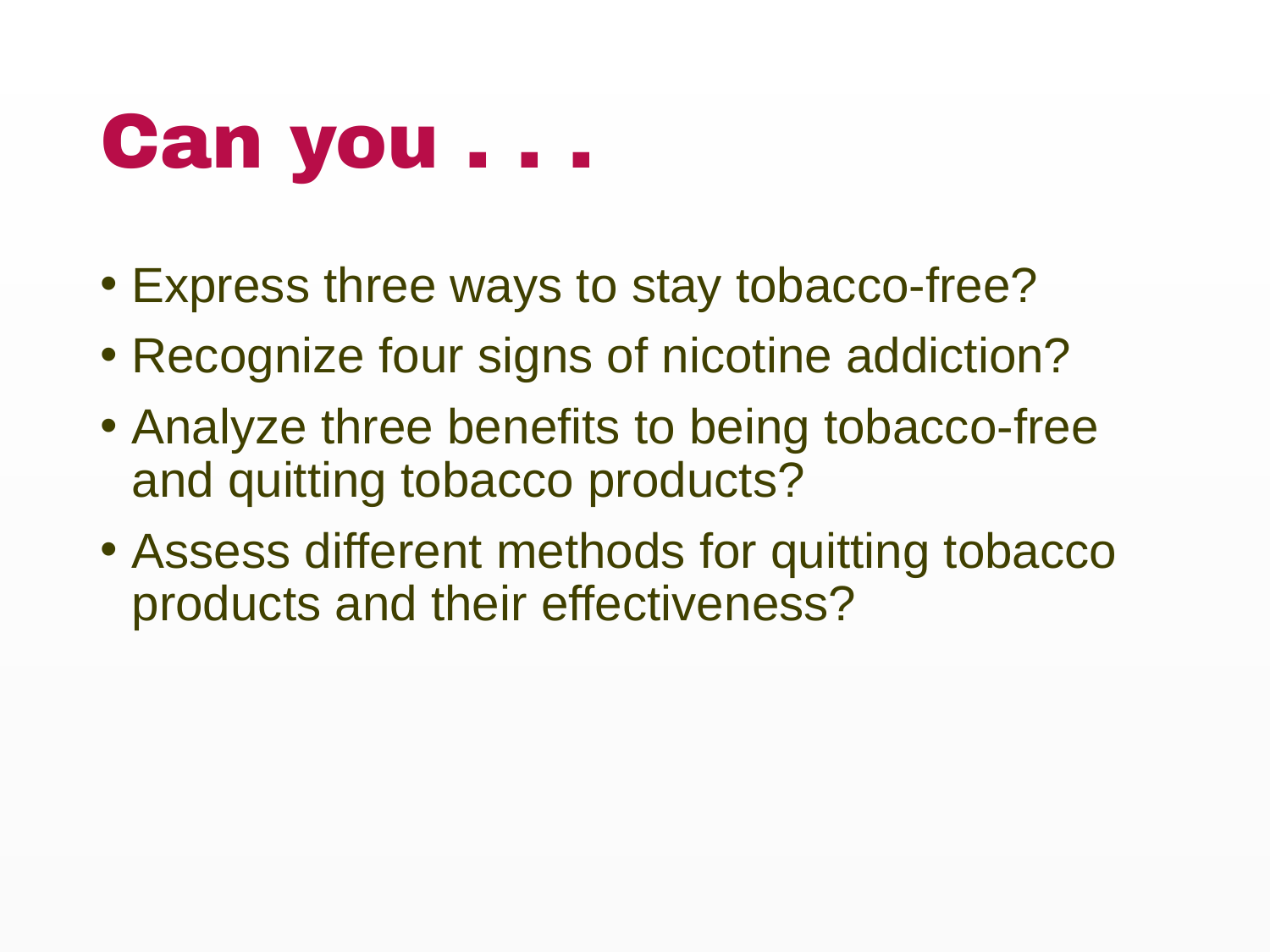

# Can you . . .
Express three ways to stay tobacco-free?
Recognize four signs of nicotine addiction?
Analyze three benefits to being tobacco-free and quitting tobacco products?
Assess different methods for quitting tobacco products and their effectiveness?